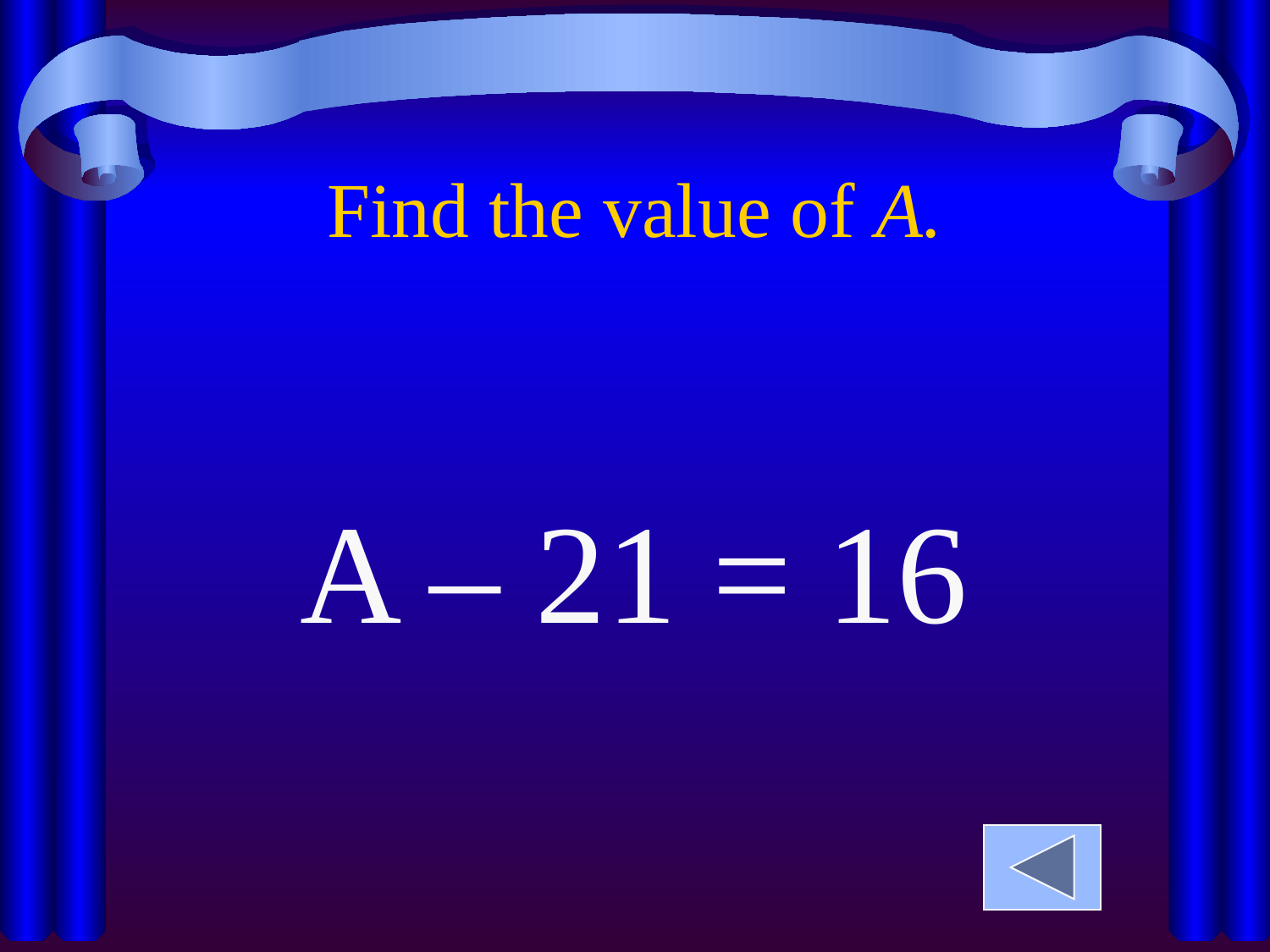

Find the value of A.

A – 21 = 16